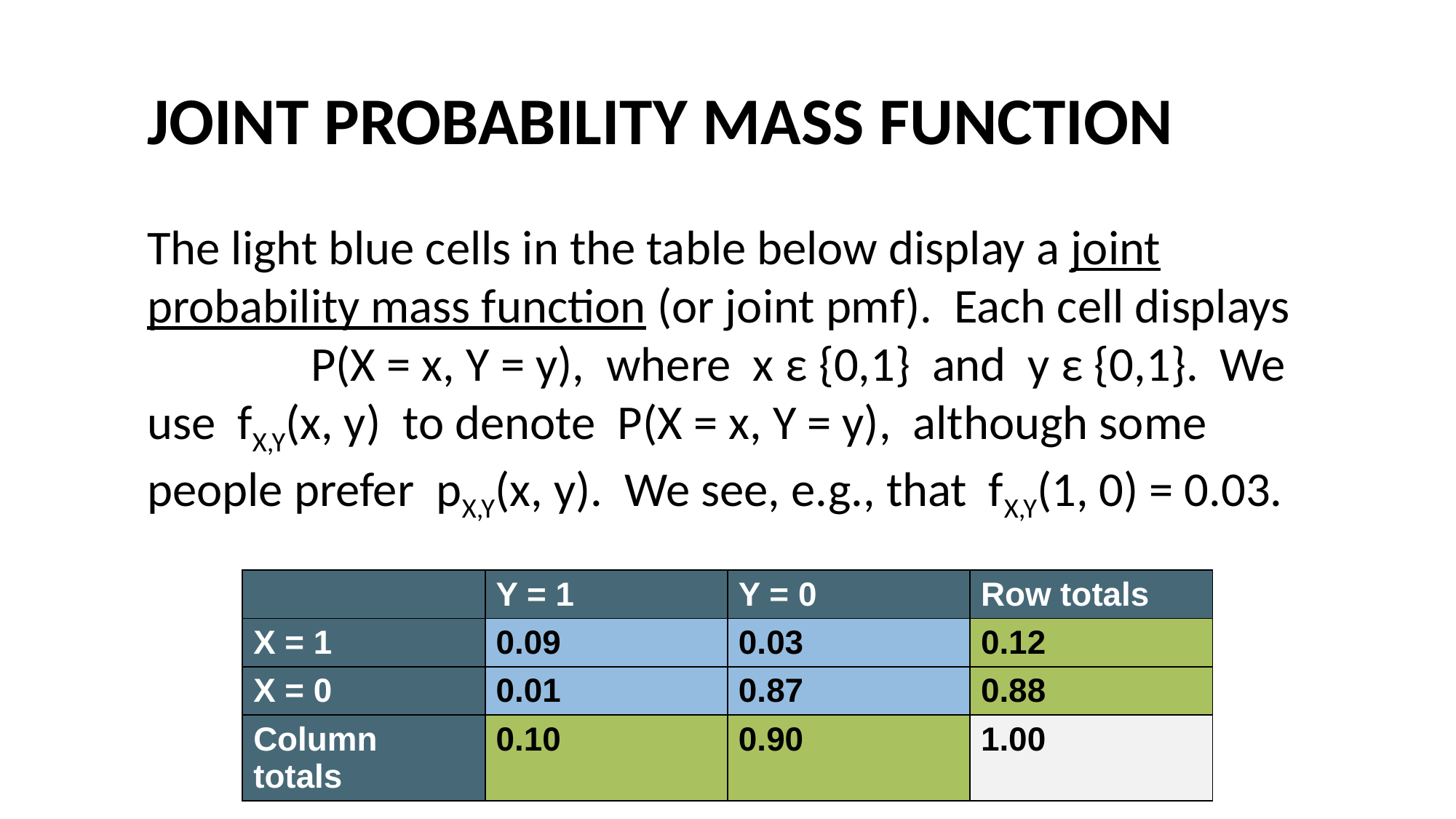

#
JOINT PROBABILITY MASS FUNCTION

The light blue cells in the table below display a joint probability mass function (or joint pmf).  Each cell displays                 P(X = x, Y = y),  where  x ε {0,1}  and  y ε {0,1}.  We use  fX,Y(x, y)  to denote  P(X = x, Y = y),  although some people prefer  pX,Y(x, y).  We see, e.g., that  fX,Y(1, 0) = 0.03.

|  | Y = 1 | Y = 0 | Row totals |
| --- | --- | --- | --- |
| X = 1 | 0.09 | 0.03 | 0.12 |
| X = 0 | 0.01 | 0.87 | 0.88 |
| Column totals | 0.10 | 0.90 | 1.00 |